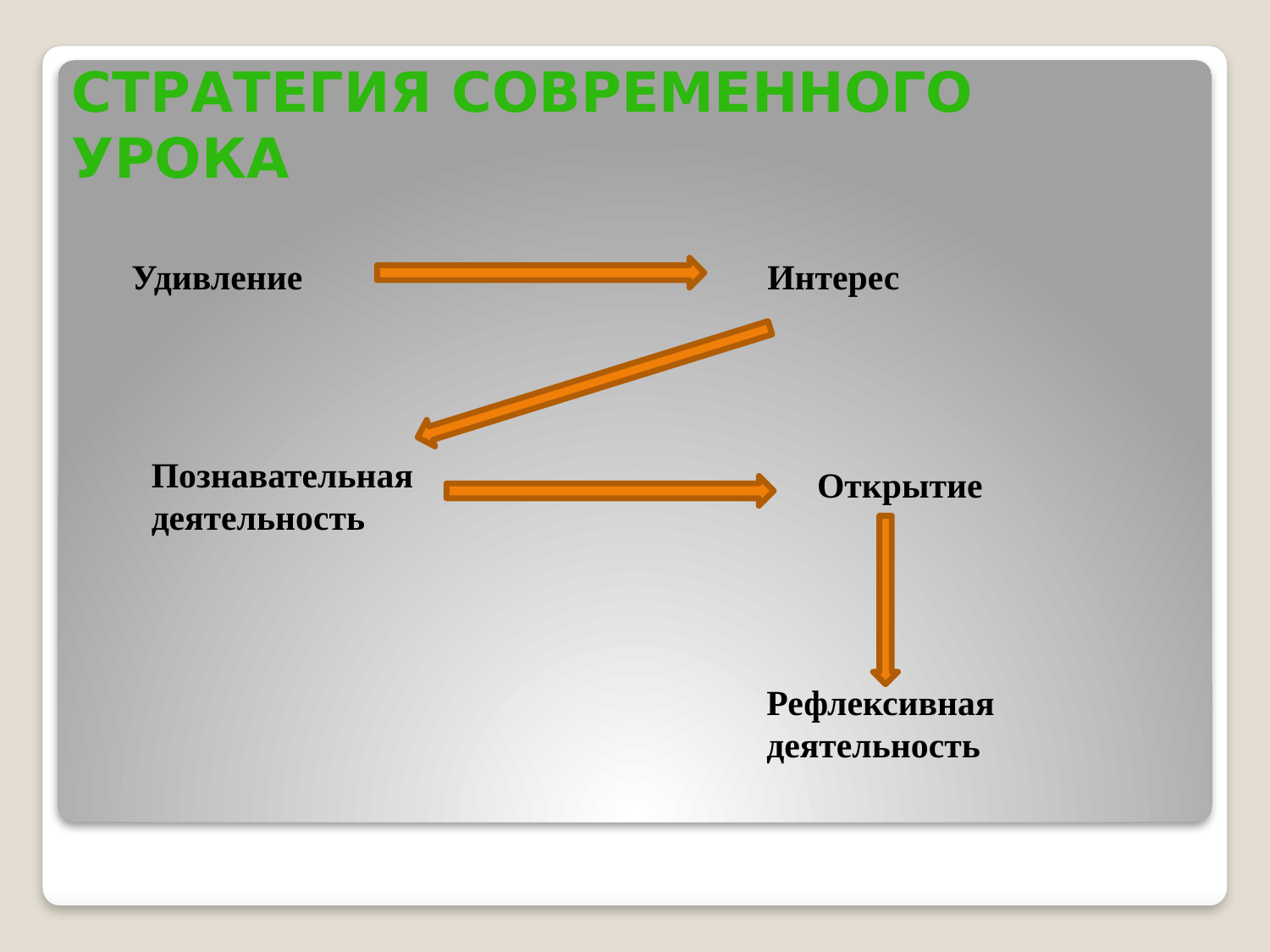

# Стратегия современного урока
Удивление
Интерес

Познавательная деятельность
Открытие

Рефлексивная деятельность